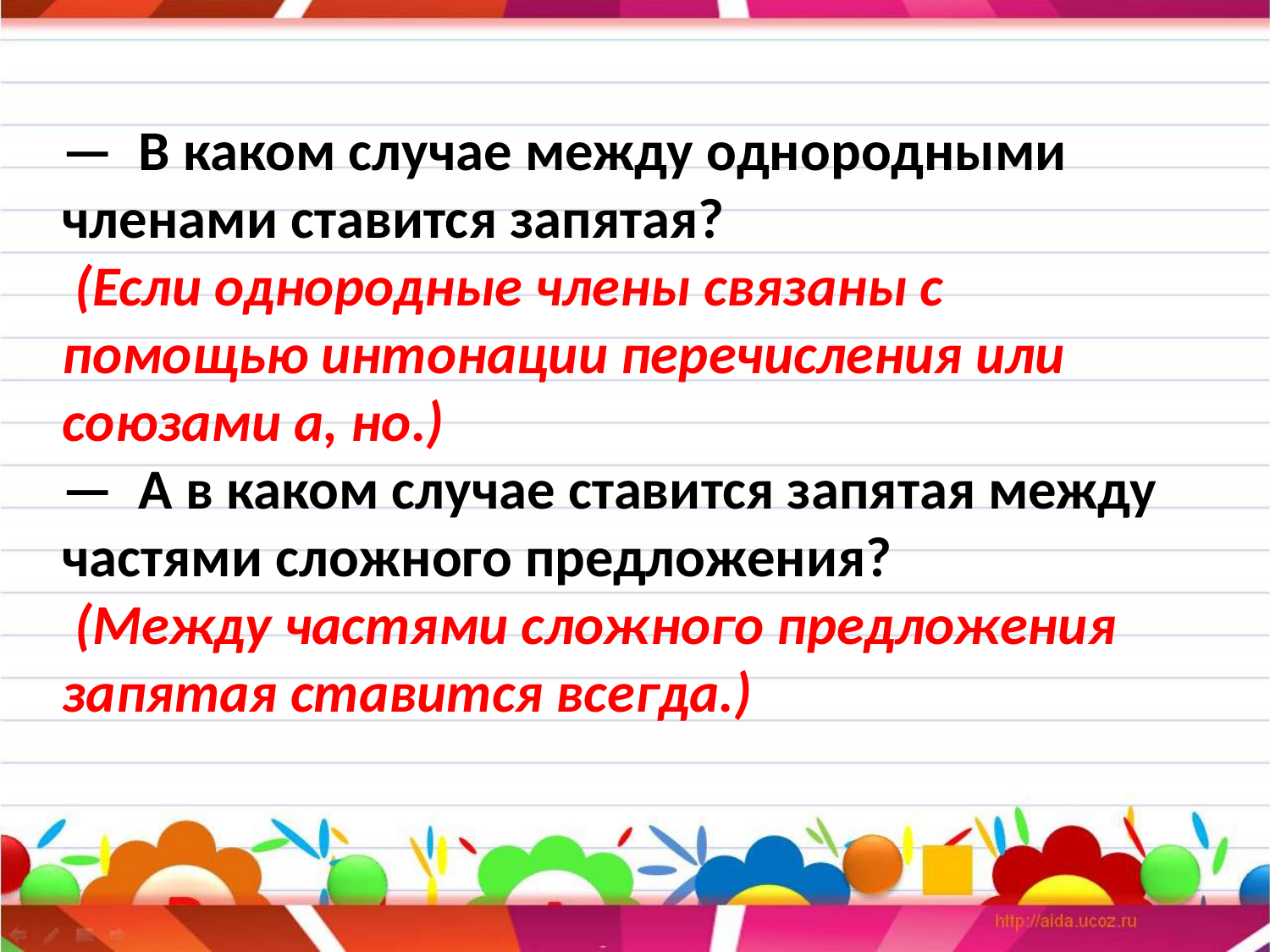

—  В каком случае между однородными членами ставится запятая?
 (Если однородные члены связаны с помощью интонации перечисления или союзами а, но.)
—  А в каком случае ставится запятая между частями сложного предложения?
 (Между частями сложного предложения запятая ставится всегда.)